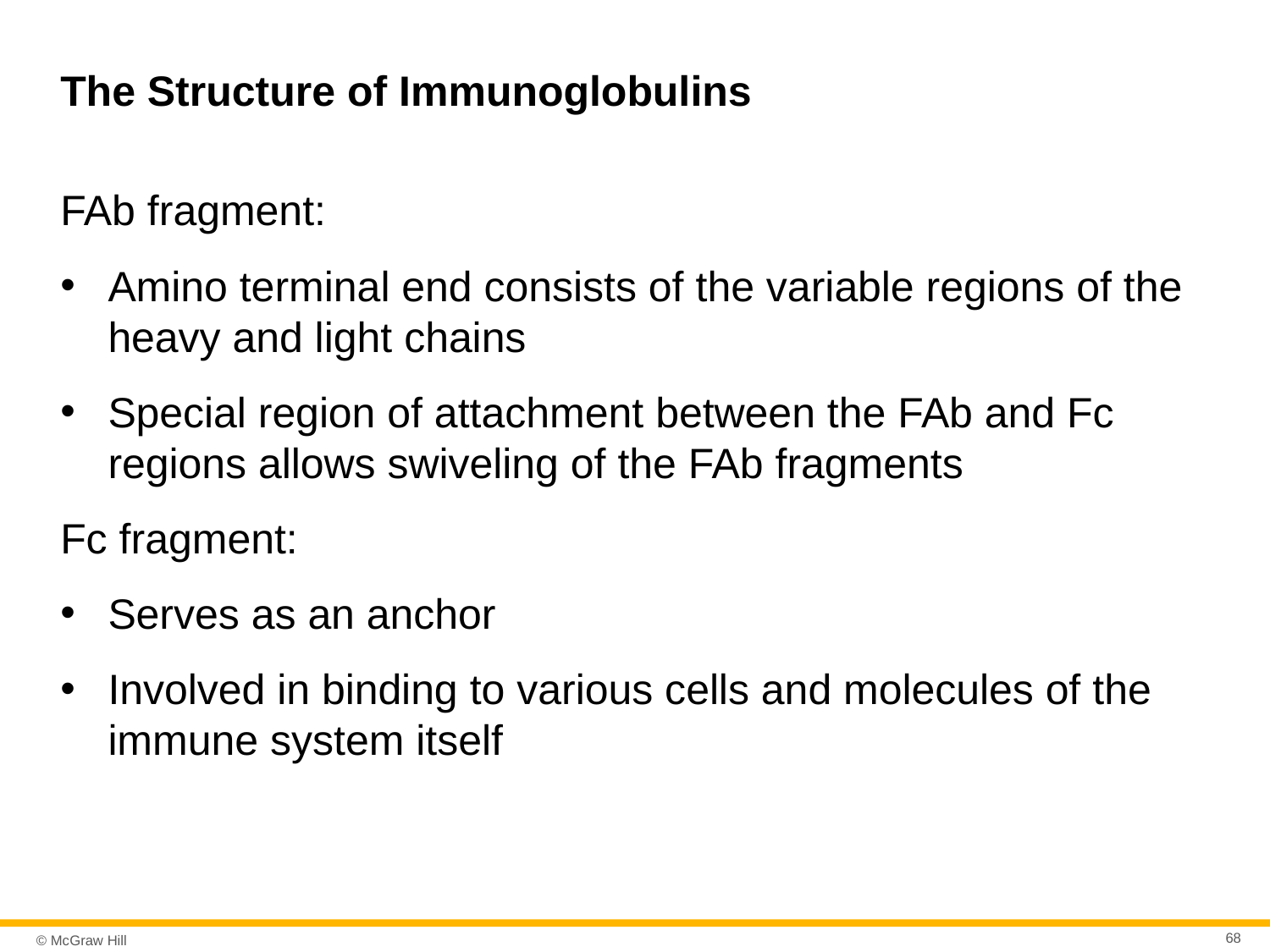

# The Structure of Immunoglobulins
FAb fragment:
Amino terminal end consists of the variable regions of the heavy and light chains
Special region of attachment between the FAb and Fc regions allows swiveling of the FAb fragments
Fc fragment:
Serves as an anchor
Involved in binding to various cells and molecules of the immune system itself